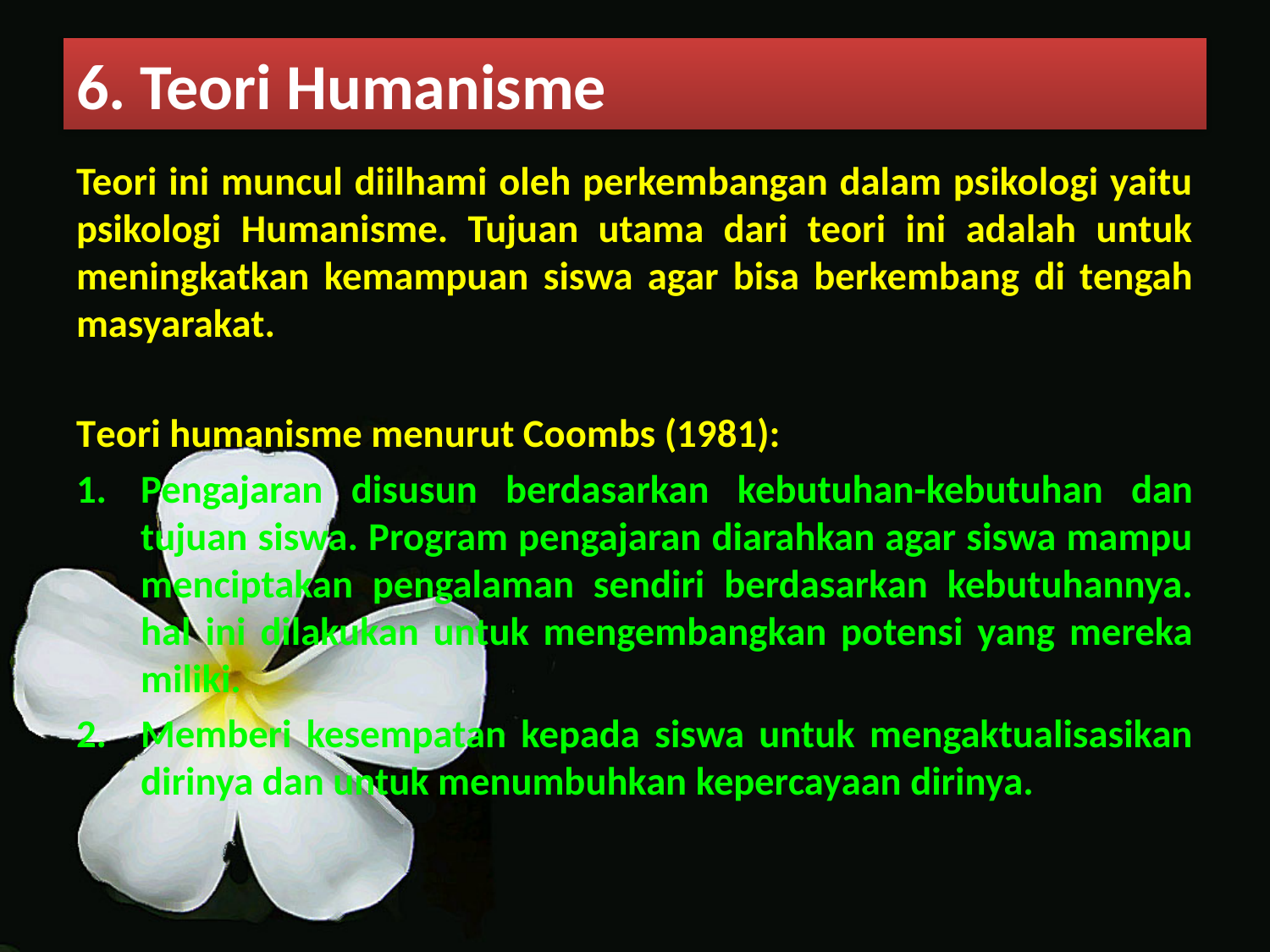

# 6. Teori Humanisme
Teori ini muncul diilhami oleh perkembangan dalam psikologi yaitu psikologi Humanisme. Tujuan utama dari teori ini adalah untuk meningkatkan kemampuan siswa agar bisa berkembang di tengah masyarakat.

Teori humanisme menurut Coombs (1981):
Pengajaran disusun berdasarkan kebutuhan-kebutuhan dan tujuan siswa. Program pengajaran diarahkan agar siswa mampu menciptakan pengalaman sendiri berdasarkan kebutuhannya. hal ini dilakukan untuk mengembangkan potensi yang mereka miliki.
Memberi kesempatan kepada siswa untuk mengaktualisasikan dirinya dan untuk menumbuhkan kepercayaan dirinya.